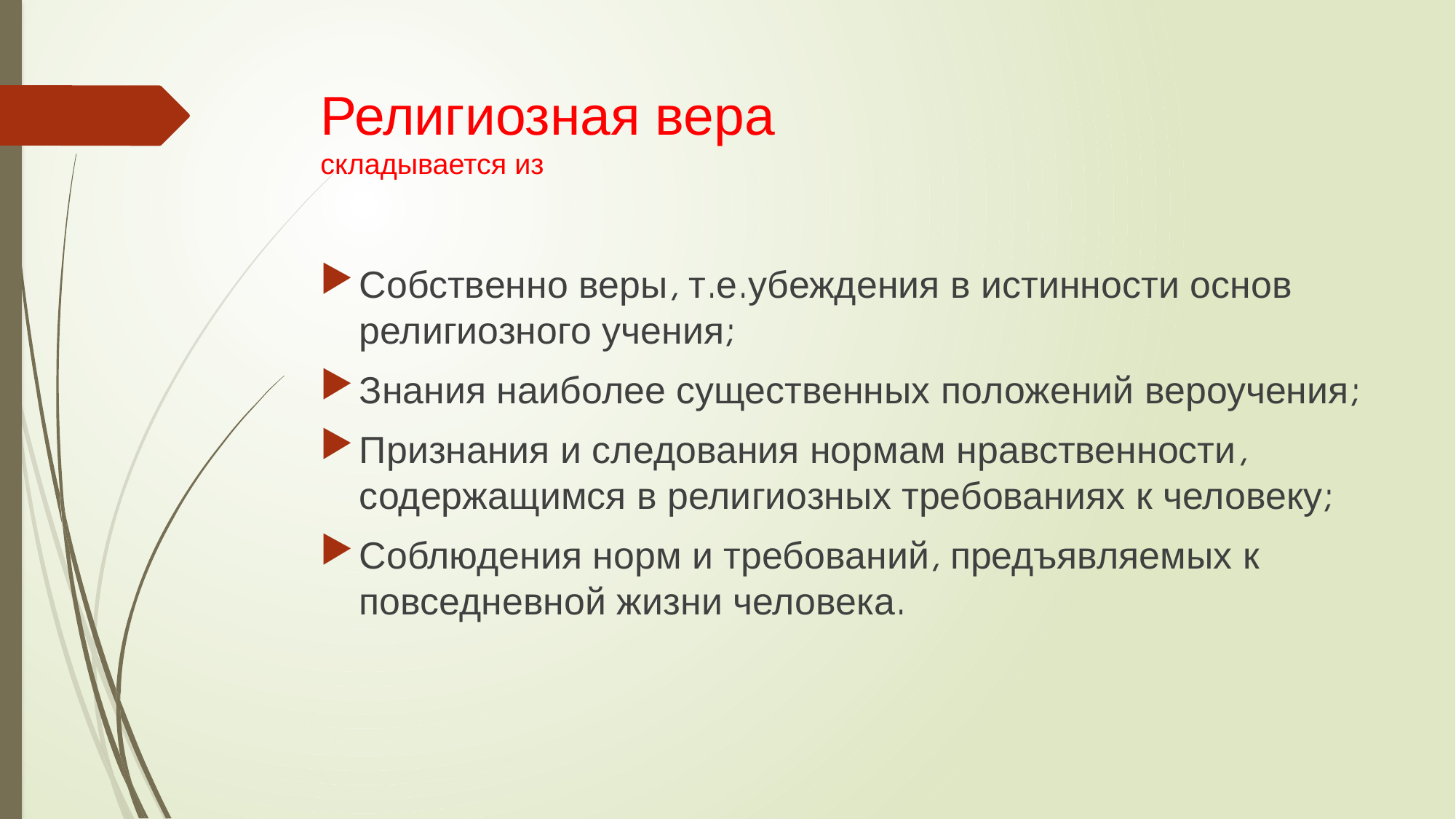

# Религиозная вера складывается из
Собственно веры, т.е.убеждения в истинности основ религиозного учения;
Знания наиболее существенных положений вероучения;
Признания и следования нормам нравственности, содержащимся в религиозных требованиях к человеку;
Соблюдения норм и требований, предъявляемых к повседневной жизни человека.